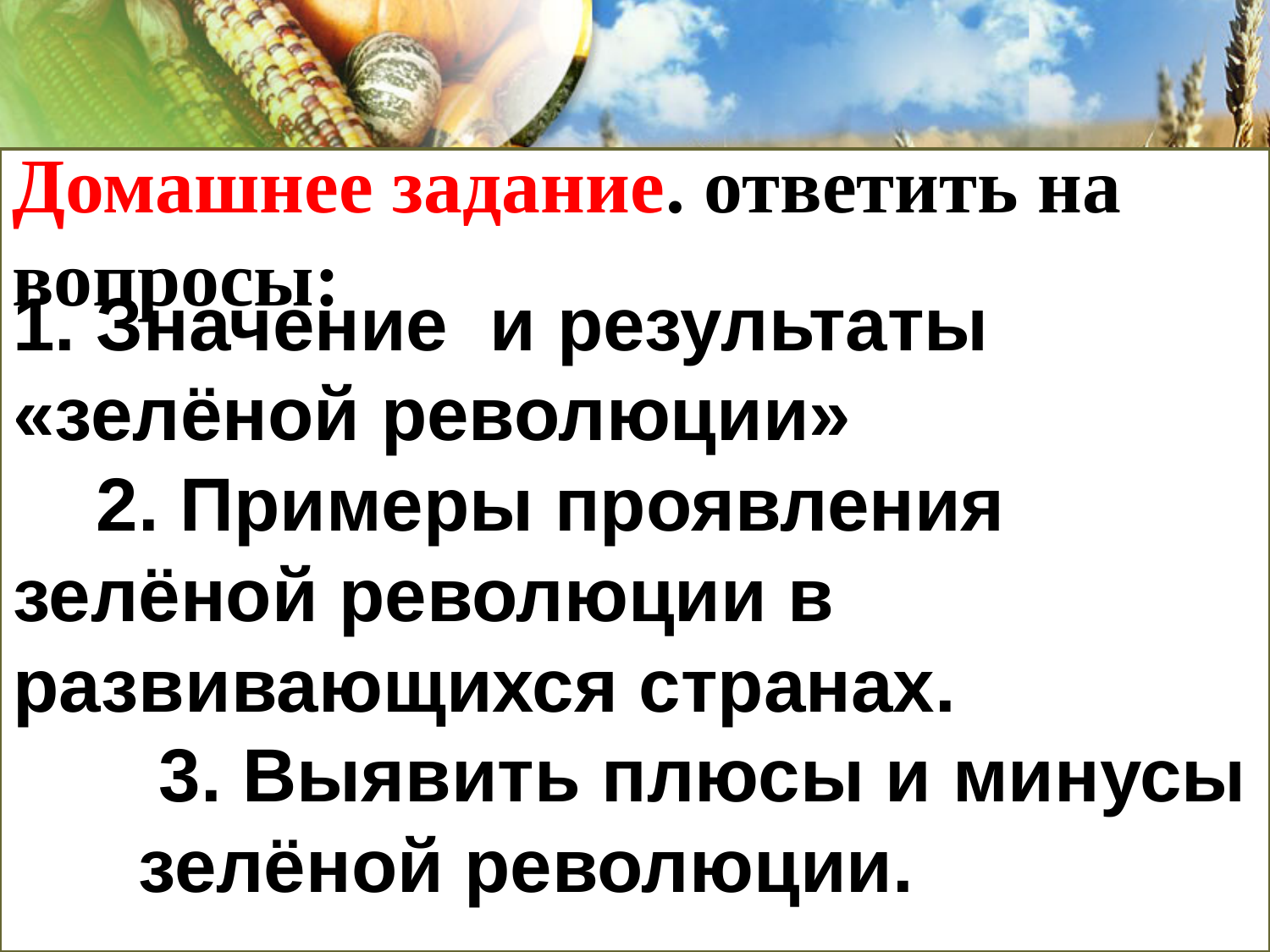

Домашнее задание. ответить на вопросы:

# 1. Значение  и результаты «зелёной революции» 2. Примеры проявления зелёной революции в развивающихся странах. 3. Выявить плюсы и минусы       зелёной революции.